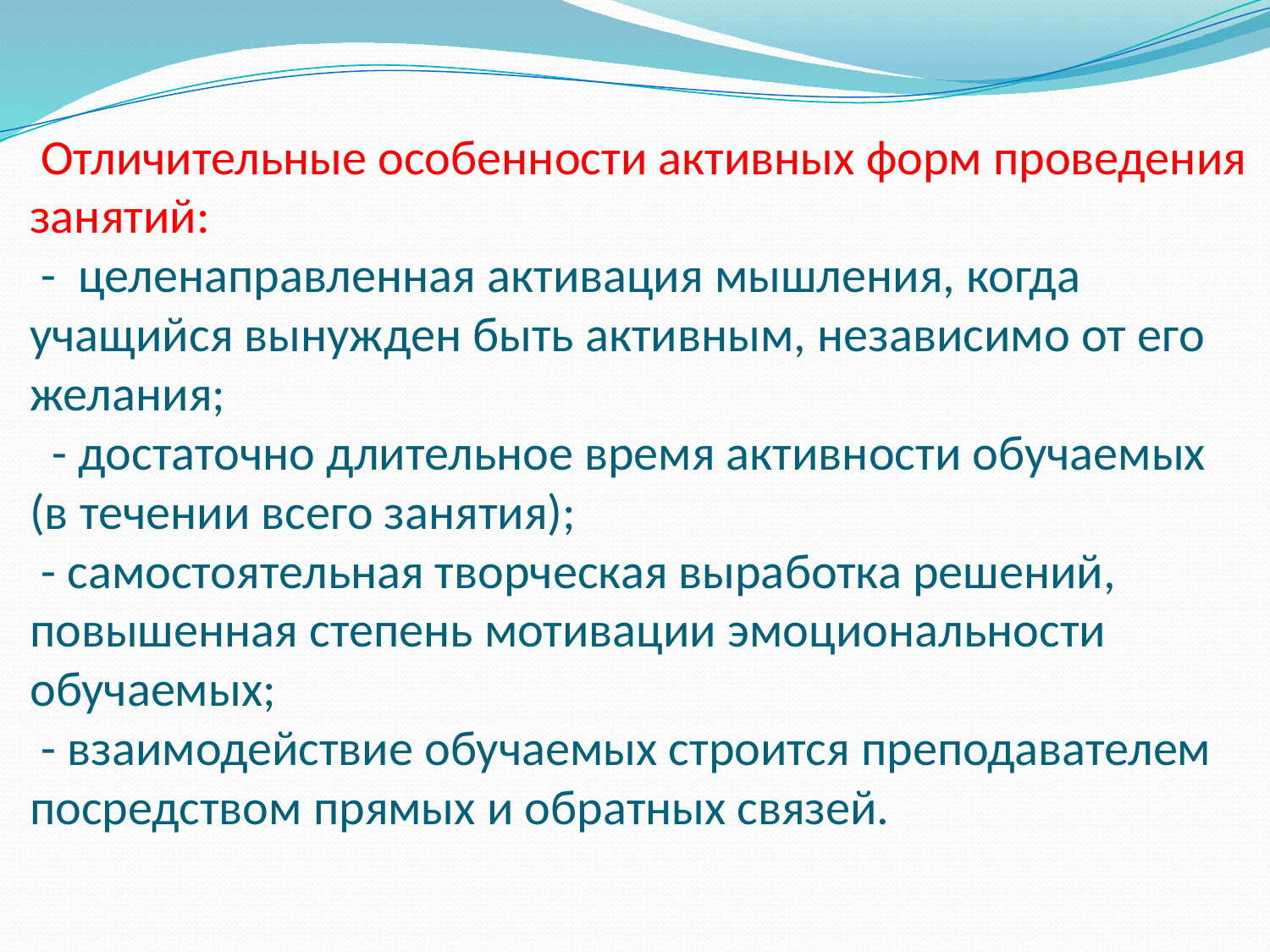

# Отличительные особенности активных форм проведения занятий: -  целенаправленная активация мышления, когда учащийся вынужден быть активным, независимо от его желания; - достаточно длительное время активности обучаемых (в течении всего занятия); - самостоятельная творческая выработка решений, повышенная степень мотивации эмоциональности обучаемых; - взаимодействие обучаемых строится преподавателем посредством прямых и обратных связей.